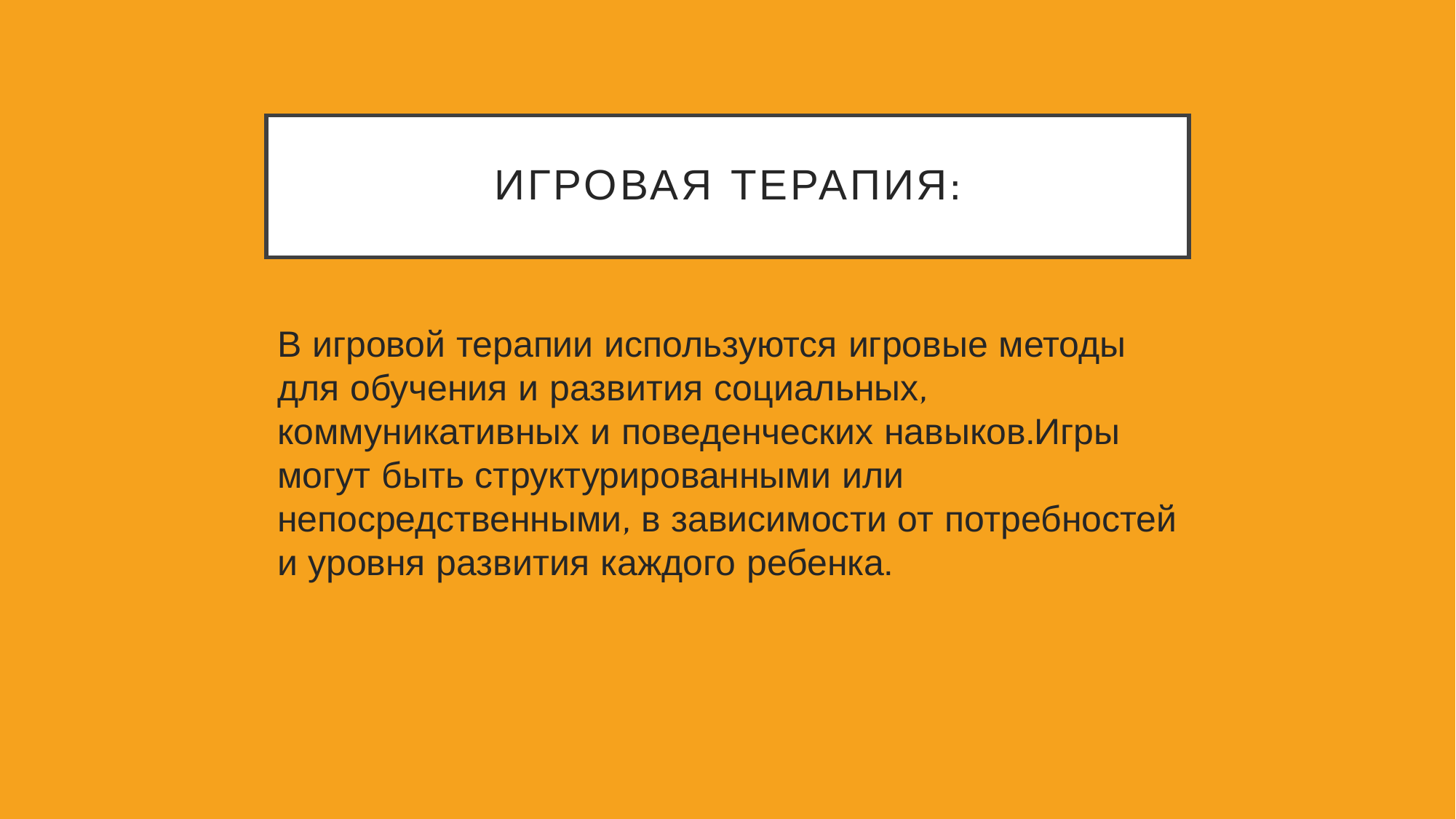

# Игровая терапия:
В игровой терапии используются игровые методы для обучения и развития социальных, коммуникативных и поведенческих навыков.Игры могут быть структурированными или непосредственными, в зависимости от потребностей и уровня развития каждого ребенка.